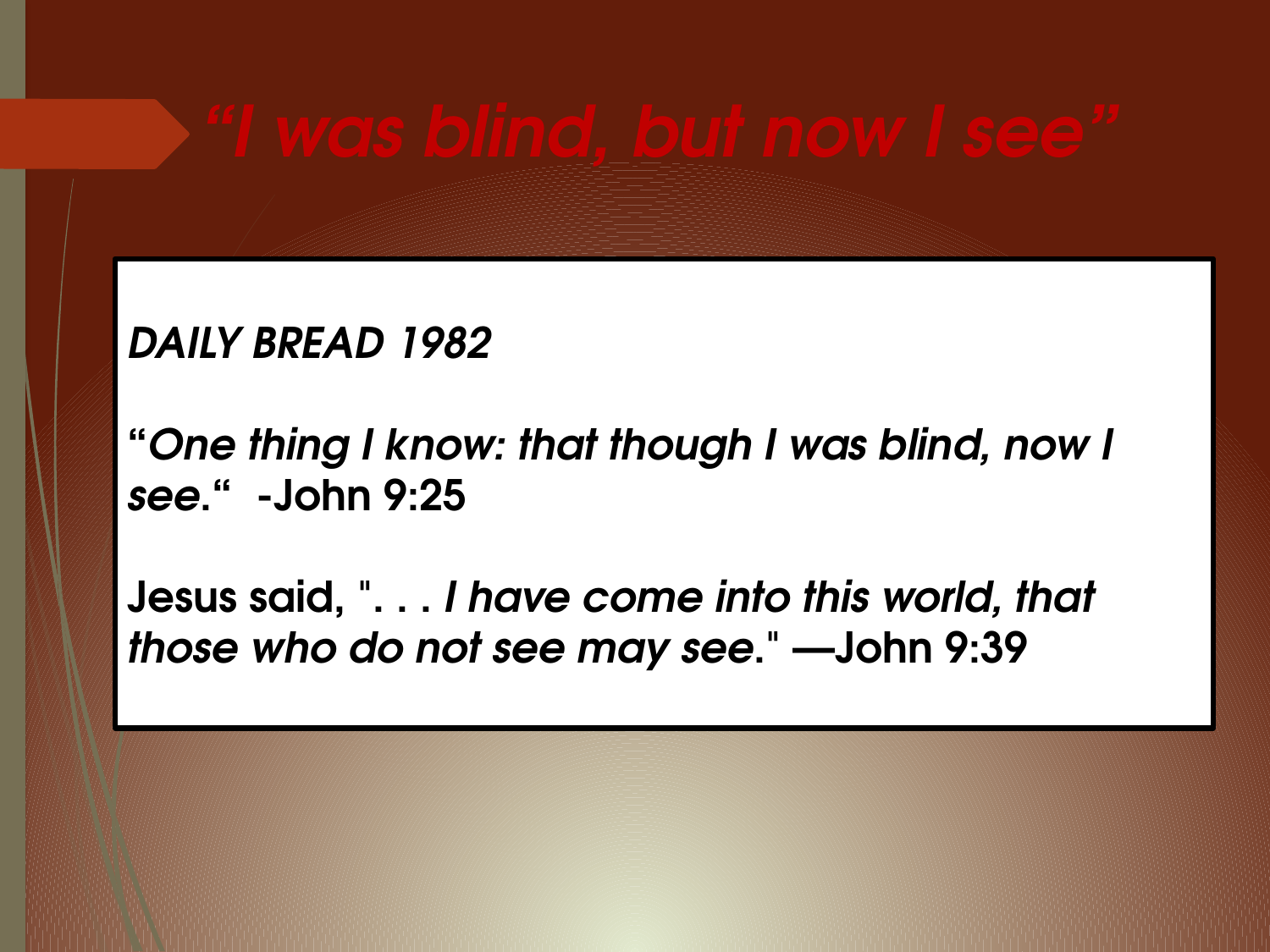

# “I was blind, but now I see”

DAILY BREAD 1982
“One thing I know: that though I was blind, now I see.“  -John 9:25
Jesus said, ". . . I have come into this world, that those who do not see may see." —John 9:39